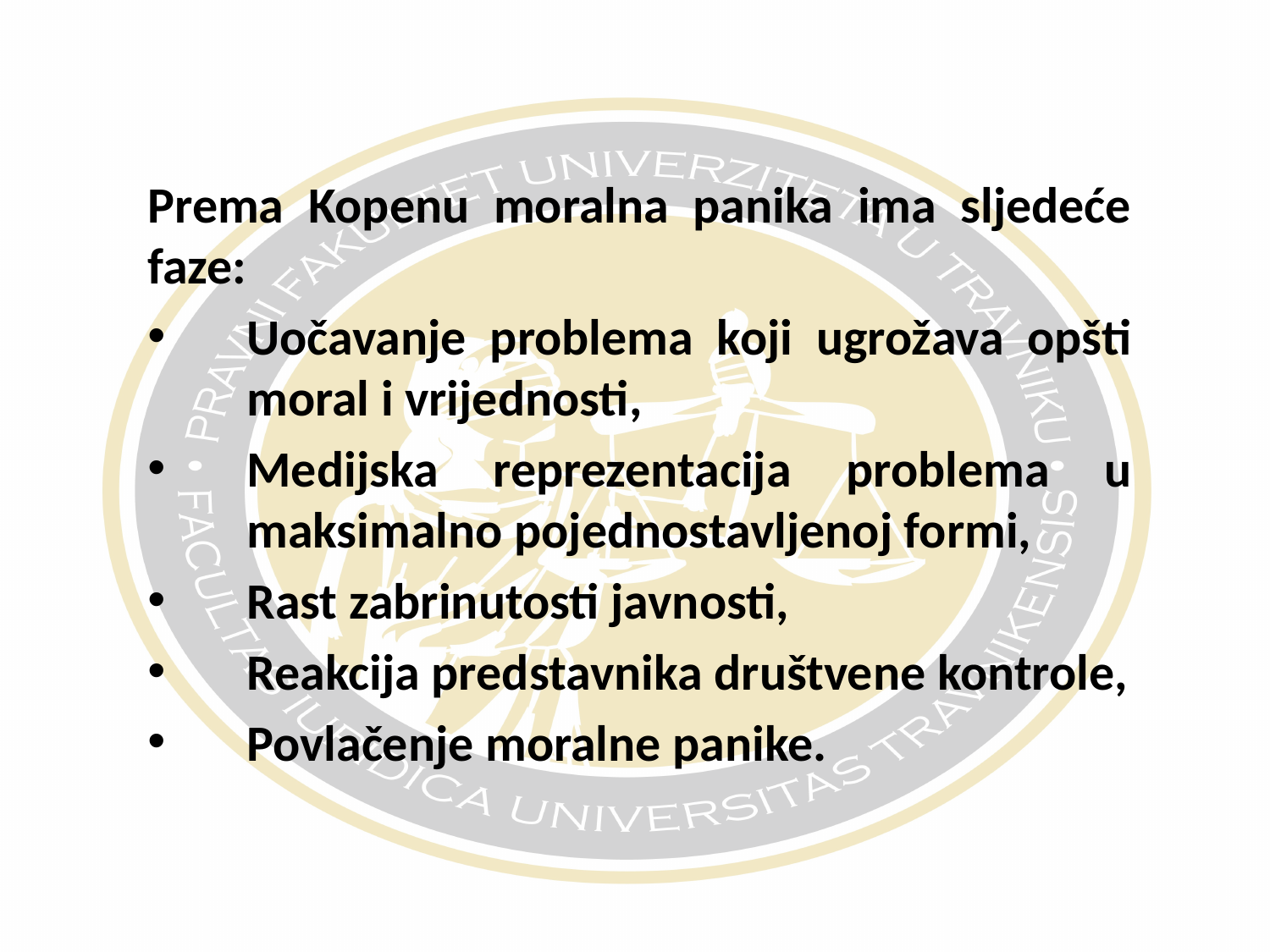

#
Prema Kopenu moralna panika ima sljedeće faze:
Uočavanje problema koji ugrožava opšti moral i vrijednosti,
Medijska reprezentacija problema u maksimalno pojednostavljenoj formi,
Rast zabrinutosti javnosti,
Reakcija predstavnika društvene kontrole,
Povlačenje moralne panike.